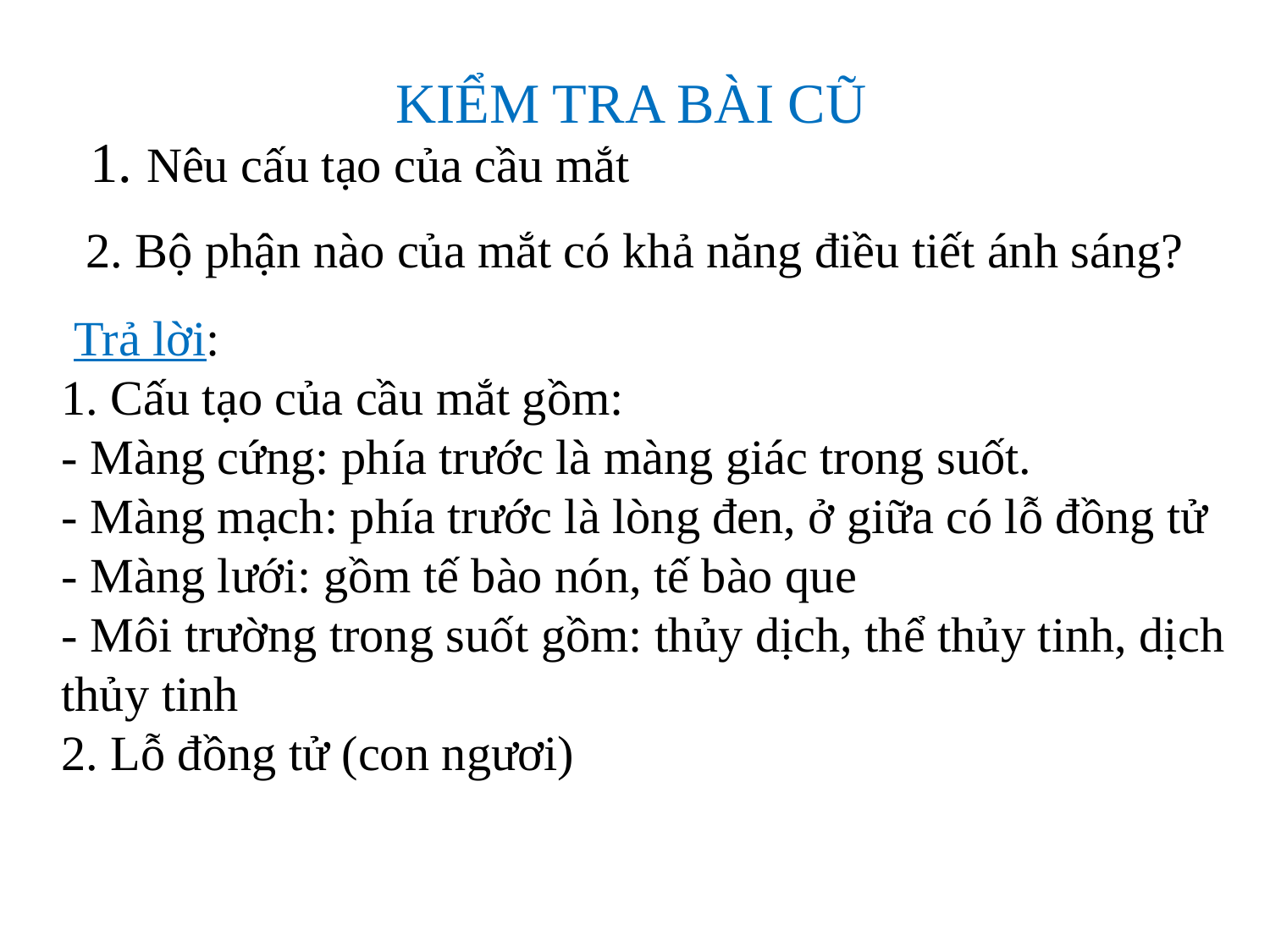

KIỂM TRA BÀI CŨ
  1. Nêu cấu tạo của cầu mắt
  2. Bộ phận nào của mắt có khả năng điều tiết ánh sáng?
 Trả lời:
1. Cấu tạo của cầu mắt gồm:
- Màng cứng: phía trước là màng giác trong suốt.
- Màng mạch: phía trước là lòng đen, ở giữa có lỗ đồng tử
- Màng lưới: gồm tế bào nón, tế bào que
- Môi trường trong suốt gồm: thủy dịch, thể thủy tinh, dịch thủy tinh
2. Lỗ đồng tử (con ngươi)